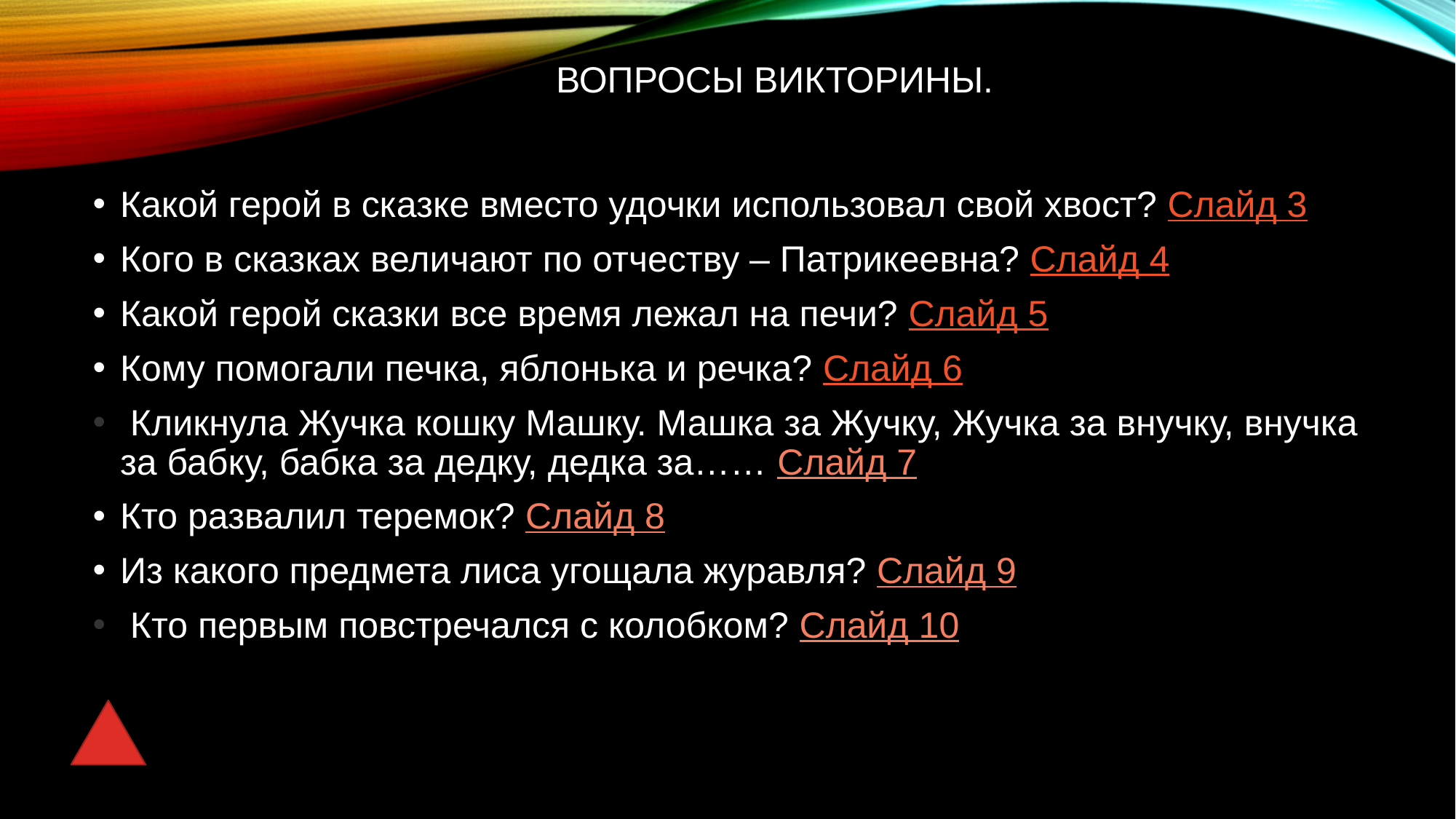

# Вопросы викторины.
Какой герой в сказке вместо удочки использовал свой хвост? Слайд 3
Кого в сказках величают по отчеству – Патрикеевна? Слайд 4
Какой герой сказки все время лежал на печи? Слайд 5
Кому помогали печка, яблонька и речка? Слайд 6
 Кликнула Жучка кошку Машку. Машка за Жучку, Жучка за внучку, внучка за бабку, бабка за дедку, дедка за…… Слайд 7
Кто развалил теремок? Слайд 8
Из какого предмета лиса угощала журавля? Слайд 9
 Кто первым повстречался с колобком? Слайд 10